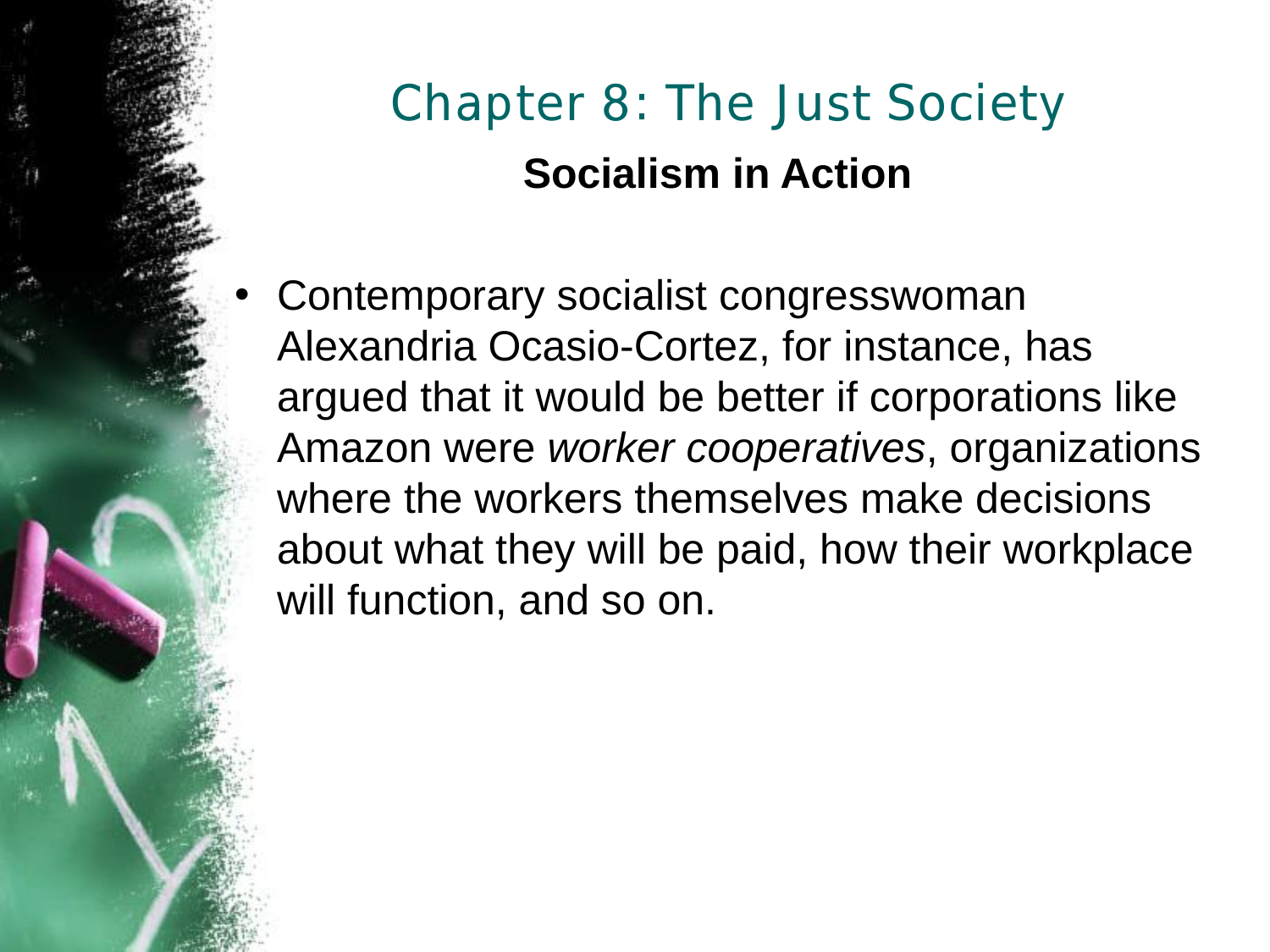

# Chapter 8: The Just Society
Socialism in Action

Contemporary socialist congresswoman Alexandria Ocasio-Cortez, for instance, has argued that it would be better if corporations like Amazon were worker cooperatives, organizations where the workers themselves make decisions about what they will be paid, how their workplace will function, and so on.